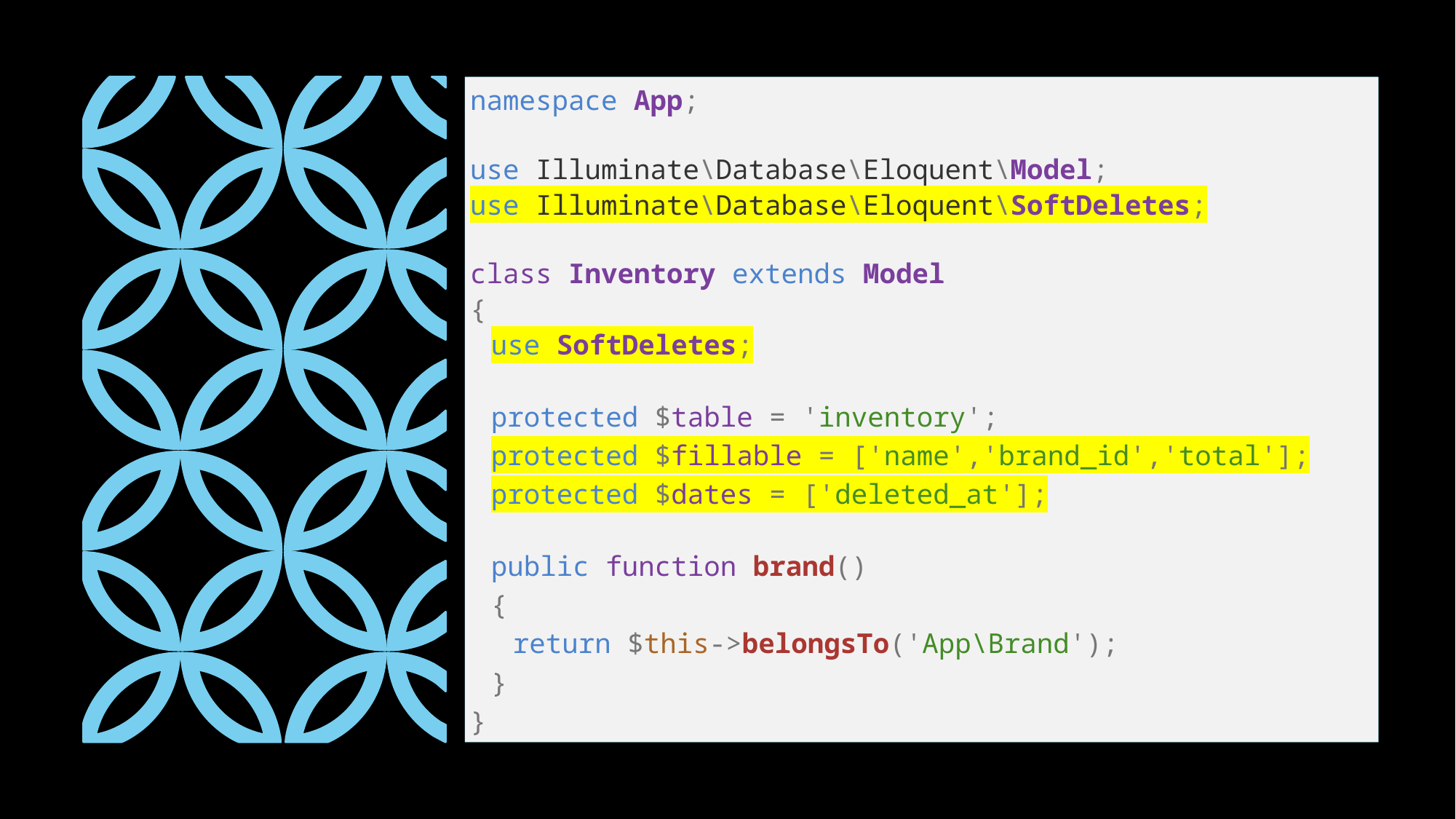

namespace App;
use Illuminate\Database\Eloquent\Model;
use Illuminate\Database\Eloquent\SoftDeletes;
class Inventory extends Model
{
use SoftDeletes;
protected $table = 'inventory';
protected $fillable = ['name','brand_id','total'];
protected $dates = ['deleted_at'];
public function brand()
{
return $this->belongsTo('App\Brand');
}
}